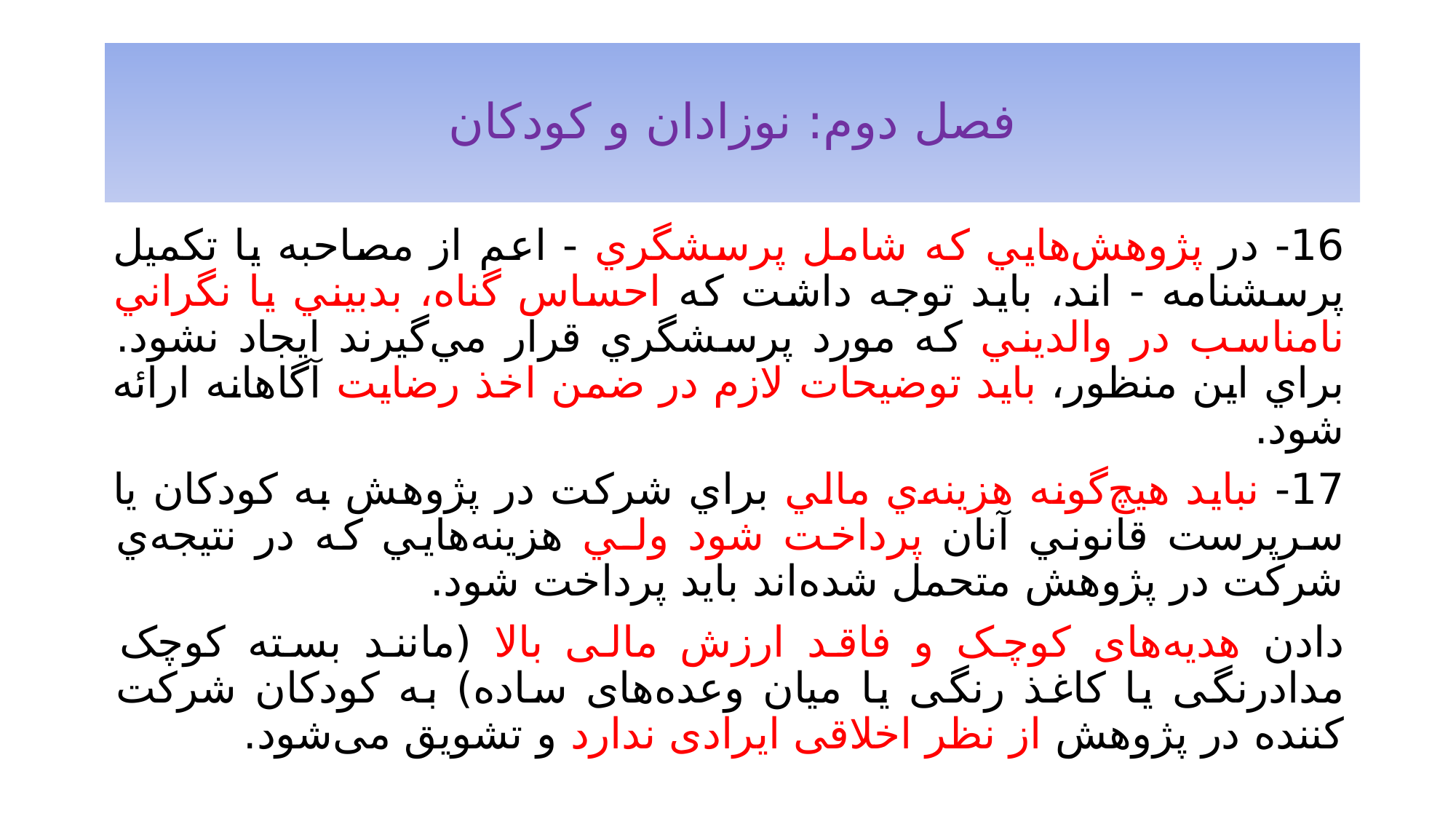

# فصل دوم: نوزادان و کودکان
16- در پژوهش‌هايي که شامل پرسشگري - اعم از مصاحبه يا تکميل پرسشنامه - اند، بايد توجه داشت که احساس گناه، بدبيني يا نگراني نامناسب در والديني که مورد پرسشگري قرار مي‌گيرند ايجاد نشود. براي اين منظور، بايد توضيحات لازم در ضمن اخذ رضايت آگاهانه ارائه شود.
17- نبايد هيچ‌گونه هزينه‌ي مالي براي شركت در پژوهش به كودكان يا سرپرست قانوني آنان پرداخت شود ولـي هزينه‌هايي كه در نتيجه‌ي شركت در پژوهش متحمل شده‌اند بايد پرداخت شود.
دادن هدیه‌های کوچک و فاقد ارزش مالی بالا (مانند بسته کوچک مدادرنگی یا کاغذ رنگی یا میان وعده‌های ساده) به کودکان شرکت کننده در پژوهش از نظر اخلاقی ایرادی ندارد و تشویق می‌شود.